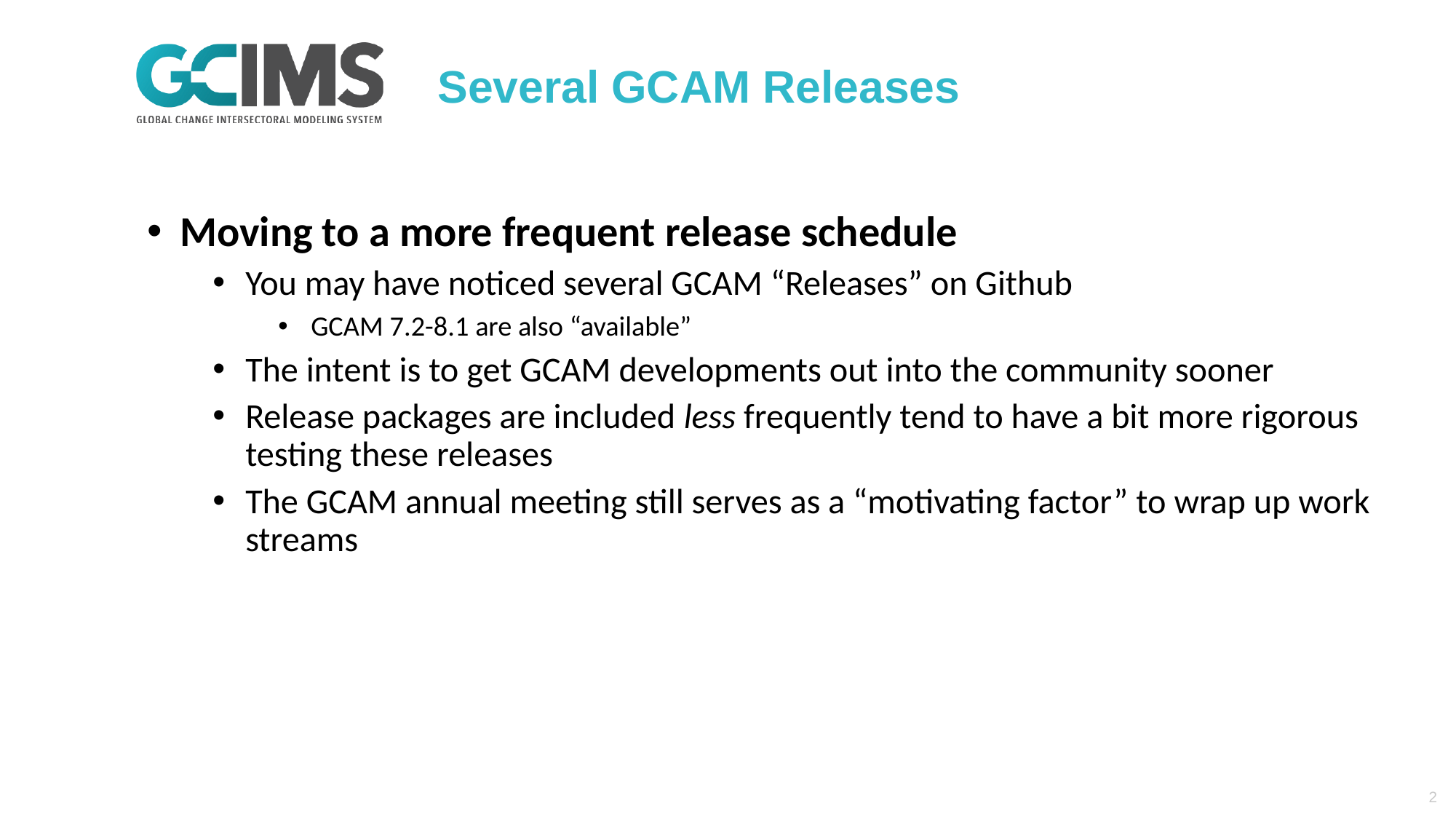

# Several GCAM Releases
Moving to a more frequent release schedule
You may have noticed several GCAM “Releases” on Github
GCAM 7.2-8.1 are also “available”
The intent is to get GCAM developments out into the community sooner
Release packages are included less frequently tend to have a bit more rigorous testing these releases
The GCAM annual meeting still serves as a “motivating factor” to wrap up work streams
2